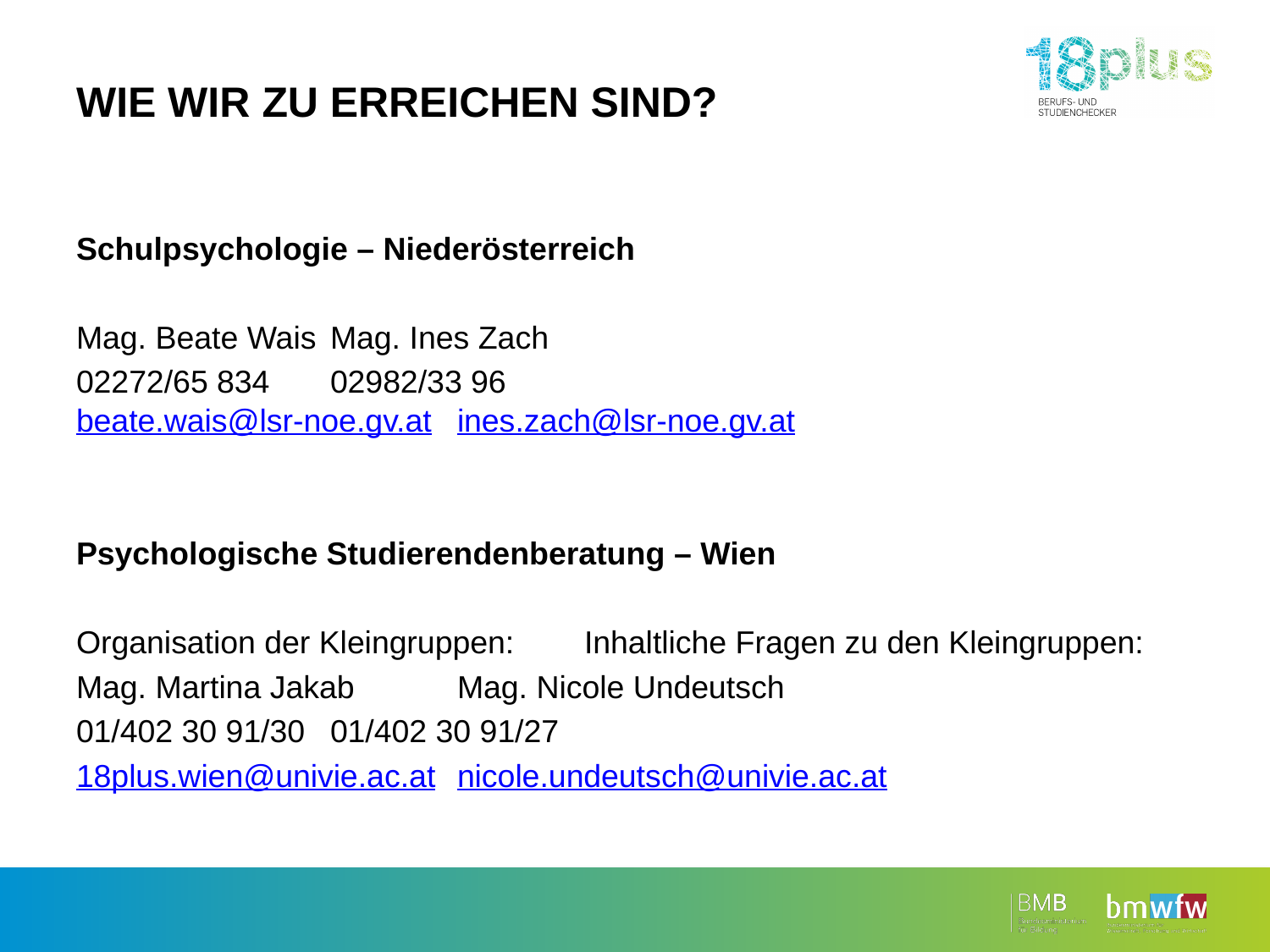

# Wie wir zu erreichen Sind?
Schulpsychologie – Niederösterreich

Mag. Beate Wais	Mag. Ines Zach
02272/65 834	02982/33 96
beate.wais@lsr-noe.gv.at	ines.zach@lsr-noe.gv.at

Psychologische Studierendenberatung – Wien

Organisation der Kleingruppen:	Inhaltliche Fragen zu den Kleingruppen:
Mag. Martina Jakab	Mag. Nicole Undeutsch
01/402 30 91/30	01/402 30 91/27
18plus.wien@univie.ac.at	nicole.undeutsch@univie.ac.at